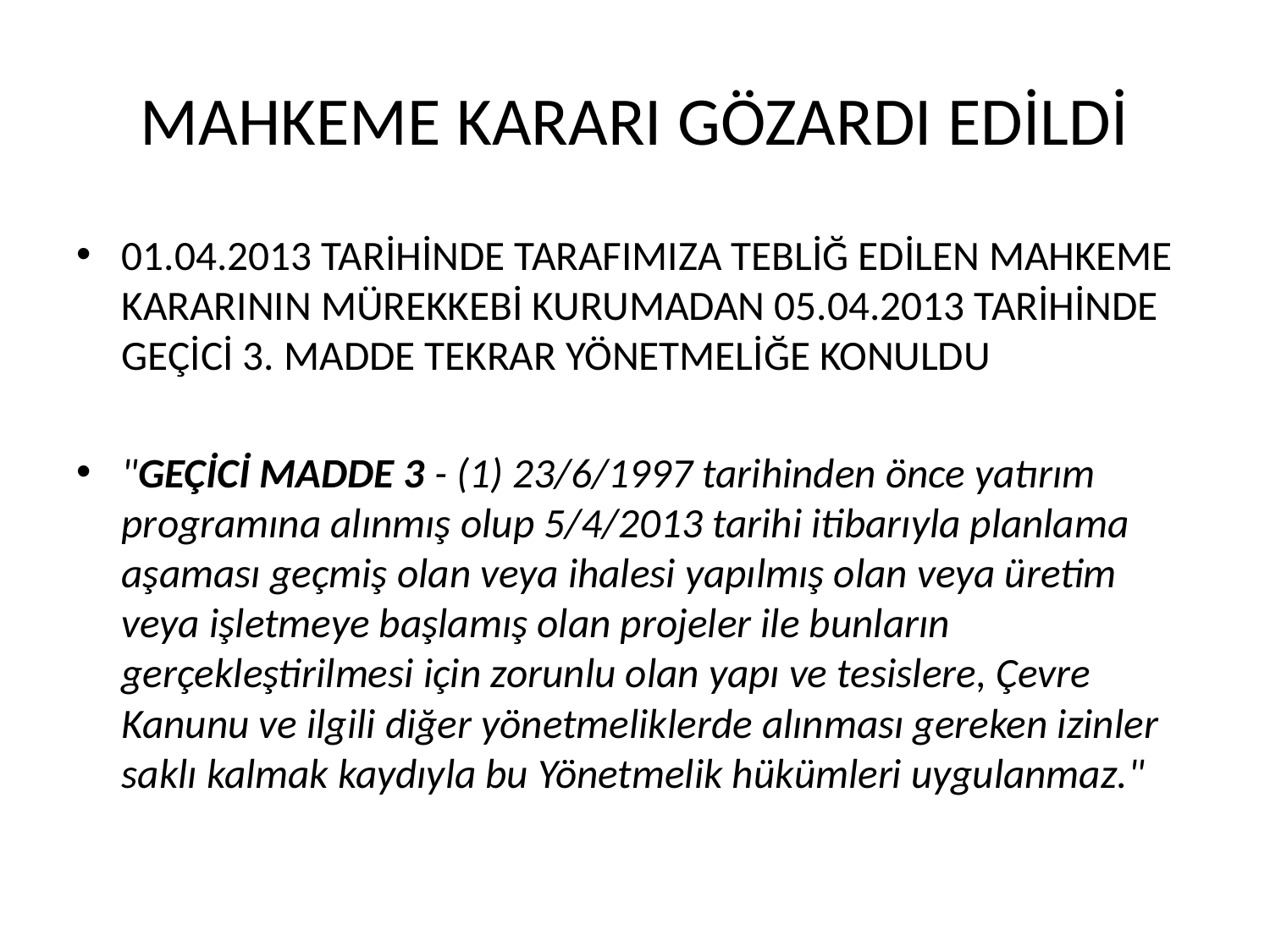

# MAHKEME KARARI GÖZARDI EDİLDİ
01.04.2013 TARİHİNDE TARAFIMIZA TEBLİĞ EDİLEN MAHKEME KARARININ MÜREKKEBİ KURUMADAN 05.04.2013 TARİHİNDE GEÇİCİ 3. MADDE TEKRAR YÖNETMELİĞE KONULDU

"GEÇİCİ MADDE 3 - (1) 23/6/1997 tarihinden önce yatırım programına alınmış olup 5/4/2013 tarihi itibarıyla planlama aşaması geçmiş olan veya ihalesi yapılmış olan veya üretim veya işletmeye başlamış olan projeler ile bunların gerçekleştirilmesi için zorunlu olan yapı ve tesislere, Çevre Kanunu ve ilgili diğer yönetmeliklerde alınması gereken izinler saklı kalmak kaydıyla bu Yönetmelik hükümleri uygulanmaz."